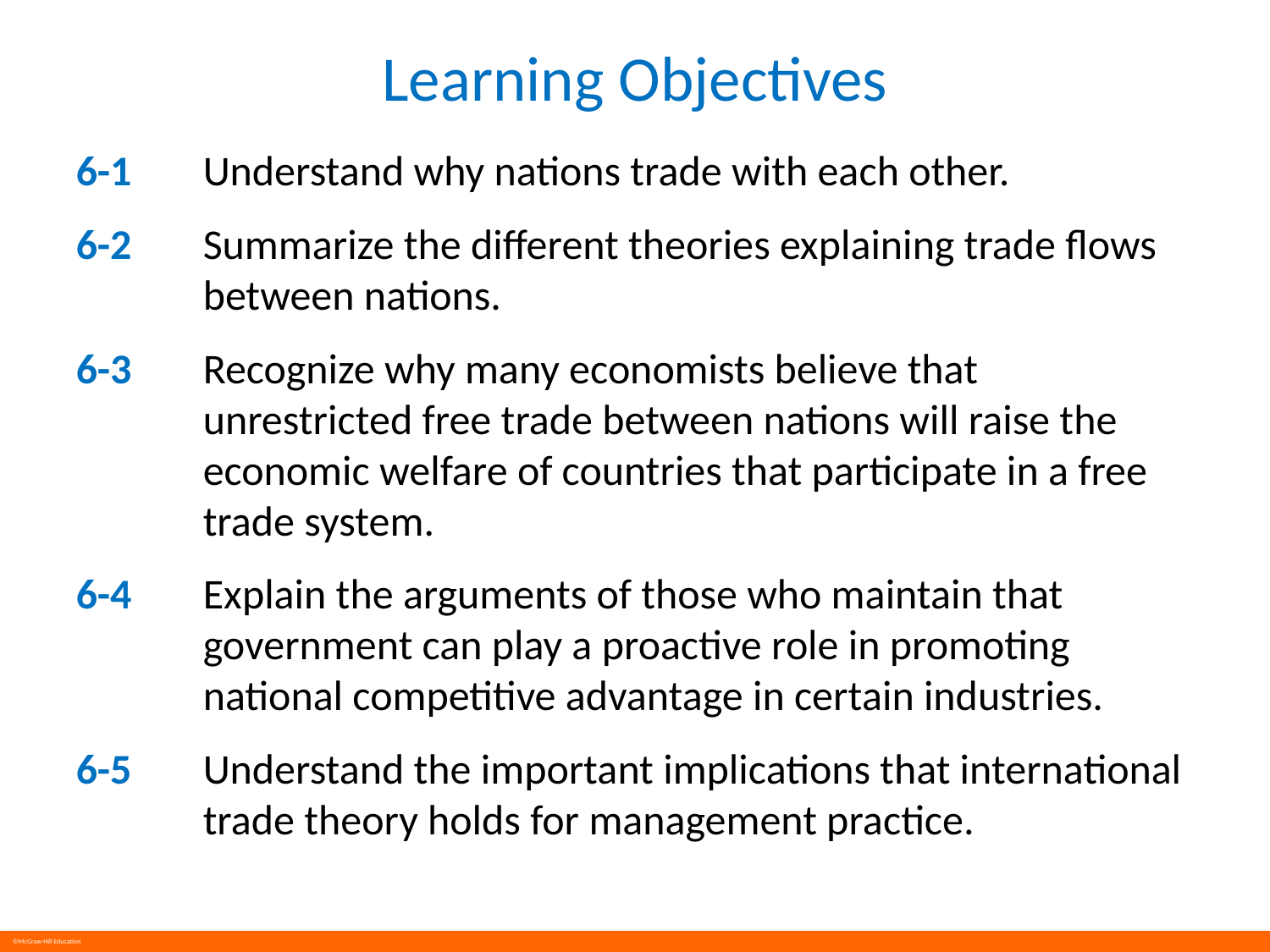

# Learning Objectives
6-1	Understand why nations trade with each other.
6-2	Summarize the different theories explaining trade flows between nations.
6-3	Recognize why many economists believe that unrestricted free trade between nations will raise the economic welfare of countries that participate in a free trade system.
6-4	Explain the arguments of those who maintain that government can play a proactive role in promoting national competitive advantage in certain industries.
6-5	Understand the important implications that international trade theory holds for management practice.